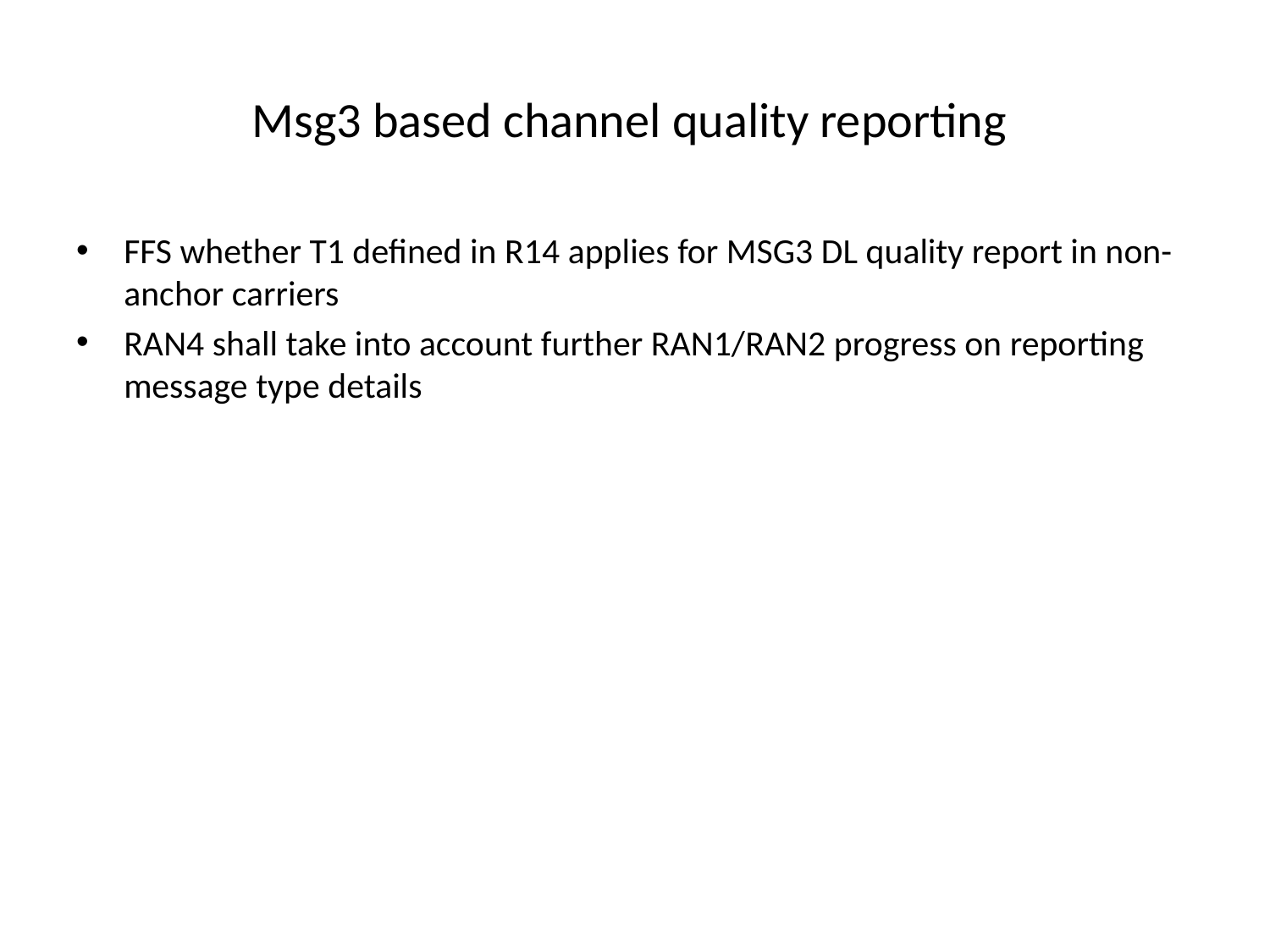

# Msg3 based channel quality reporting
FFS whether T1 defined in R14 applies for MSG3 DL quality report in non-anchor carriers
RAN4 shall take into account further RAN1/RAN2 progress on reporting message type details